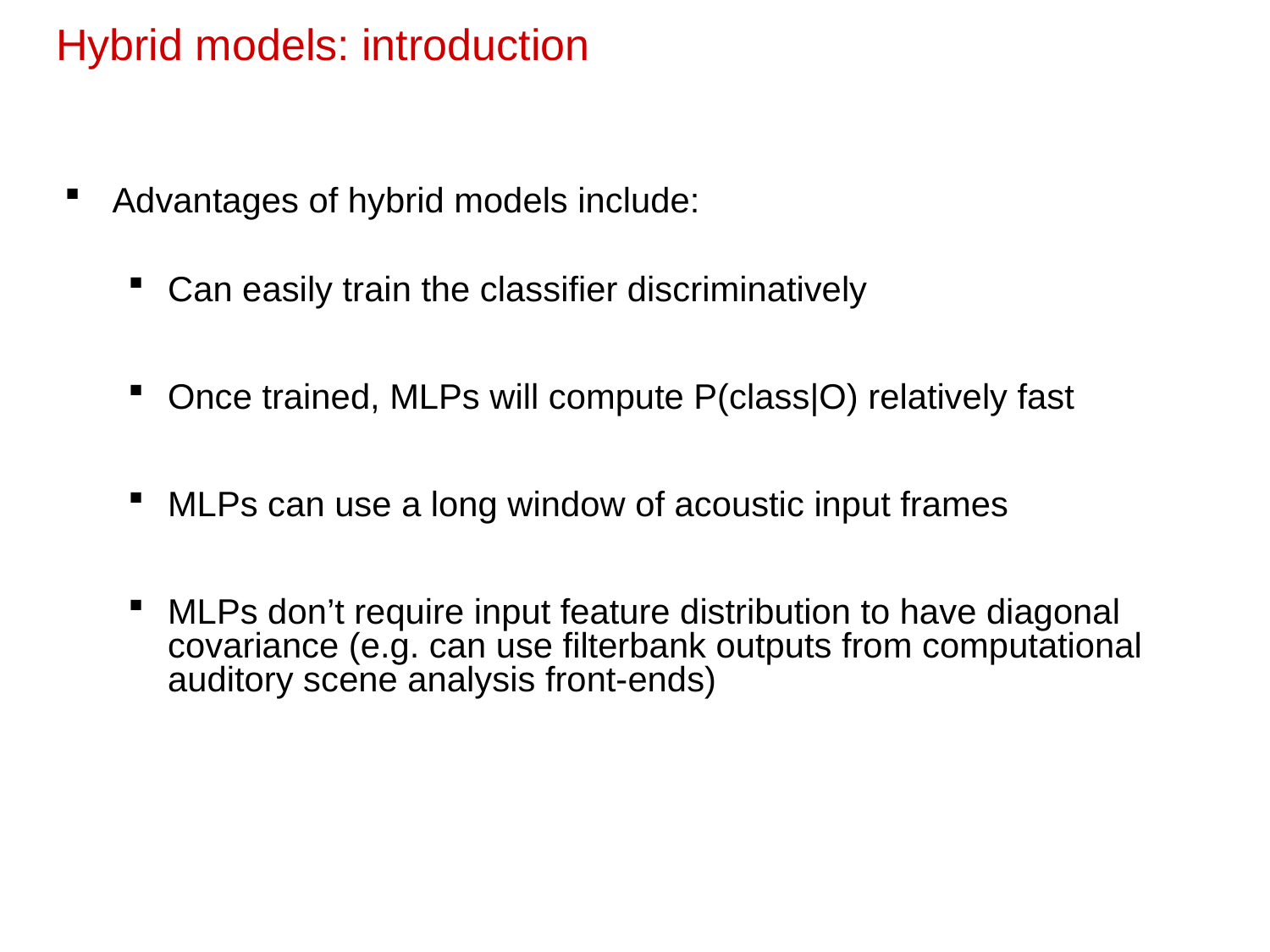

# Hybrid models: introduction

Advantages of hybrid models include:

Can easily train the classifier discriminatively

Once trained, MLPs will compute P(class|O) relatively fast

MLPs can use a long window of acoustic input frames

MLPs don’t require input feature distribution to have diagonal covariance (e.g. can use filterbank outputs from computational auditory scene analysis front-ends)